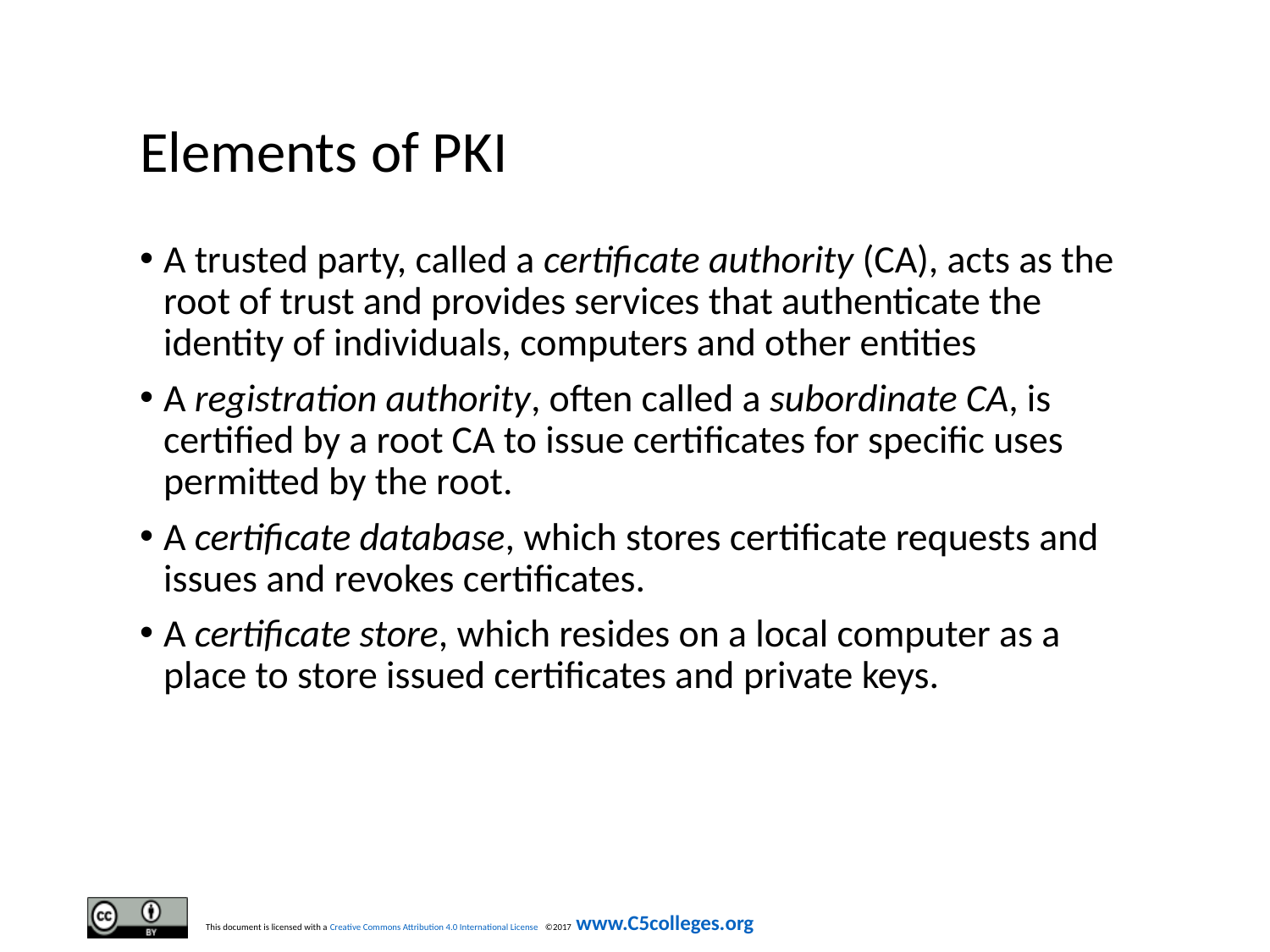

# Elements of PKI
A trusted party, called a certificate authority (CA), acts as the root of trust and provides services that authenticate the identity of individuals, computers and other entities
A registration authority, often called a subordinate CA, is certified by a root CA to issue certificates for specific uses permitted by the root.
A certificate database, which stores certificate requests and issues and revokes certificates.
A certificate store, which resides on a local computer as a place to store issued certificates and private keys.